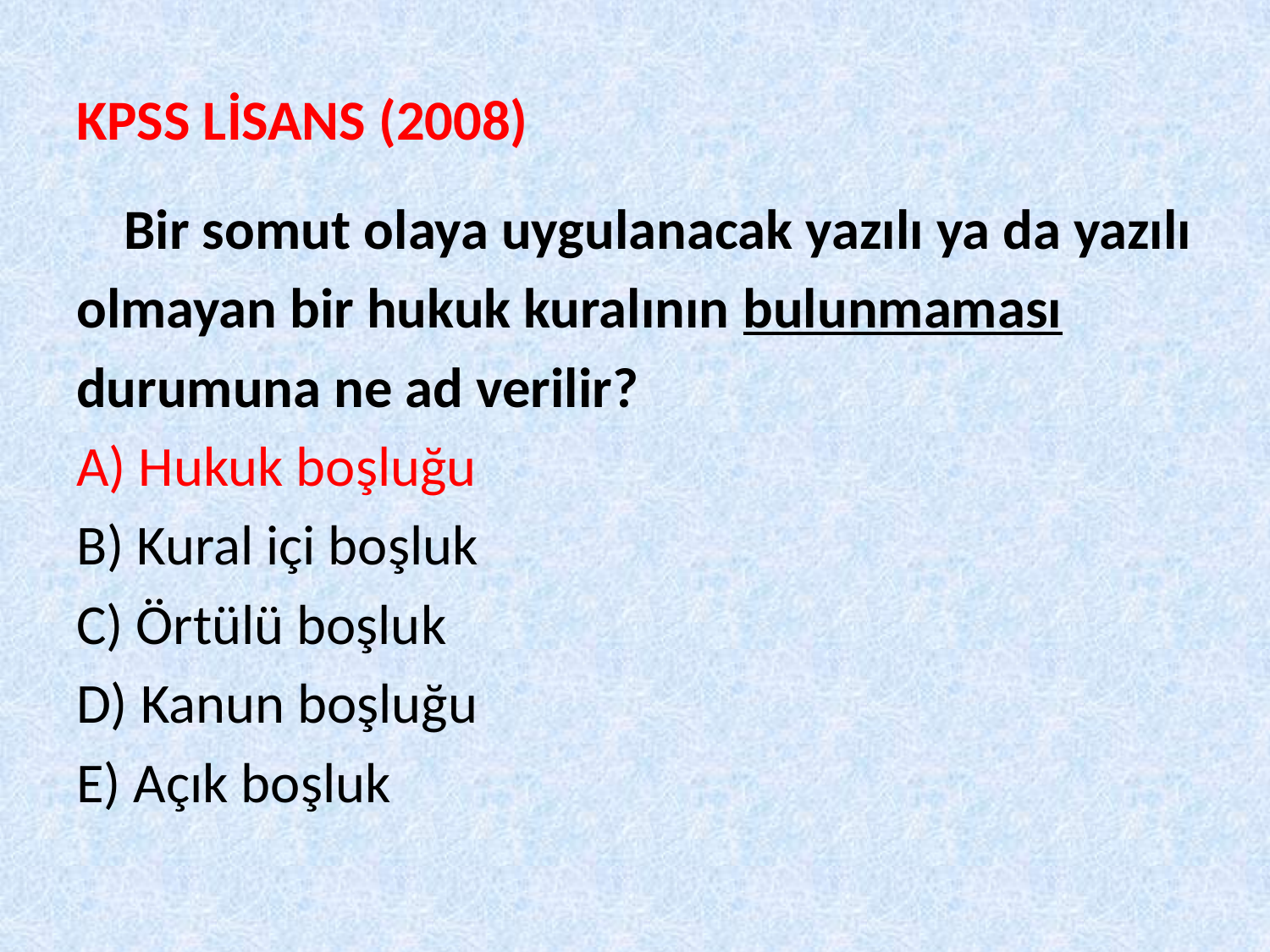

# KPSS LİSANS (2008)
	Bir somut olaya uygulanacak yazılı ya da yazılı
olmayan bir hukuk kuralının bulunmaması
durumuna ne ad verilir?
A) Hukuk boşluğu
B) Kural içi boşluk
C) Örtülü boşluk
D) Kanun boşluğu
E) Açık boşluk